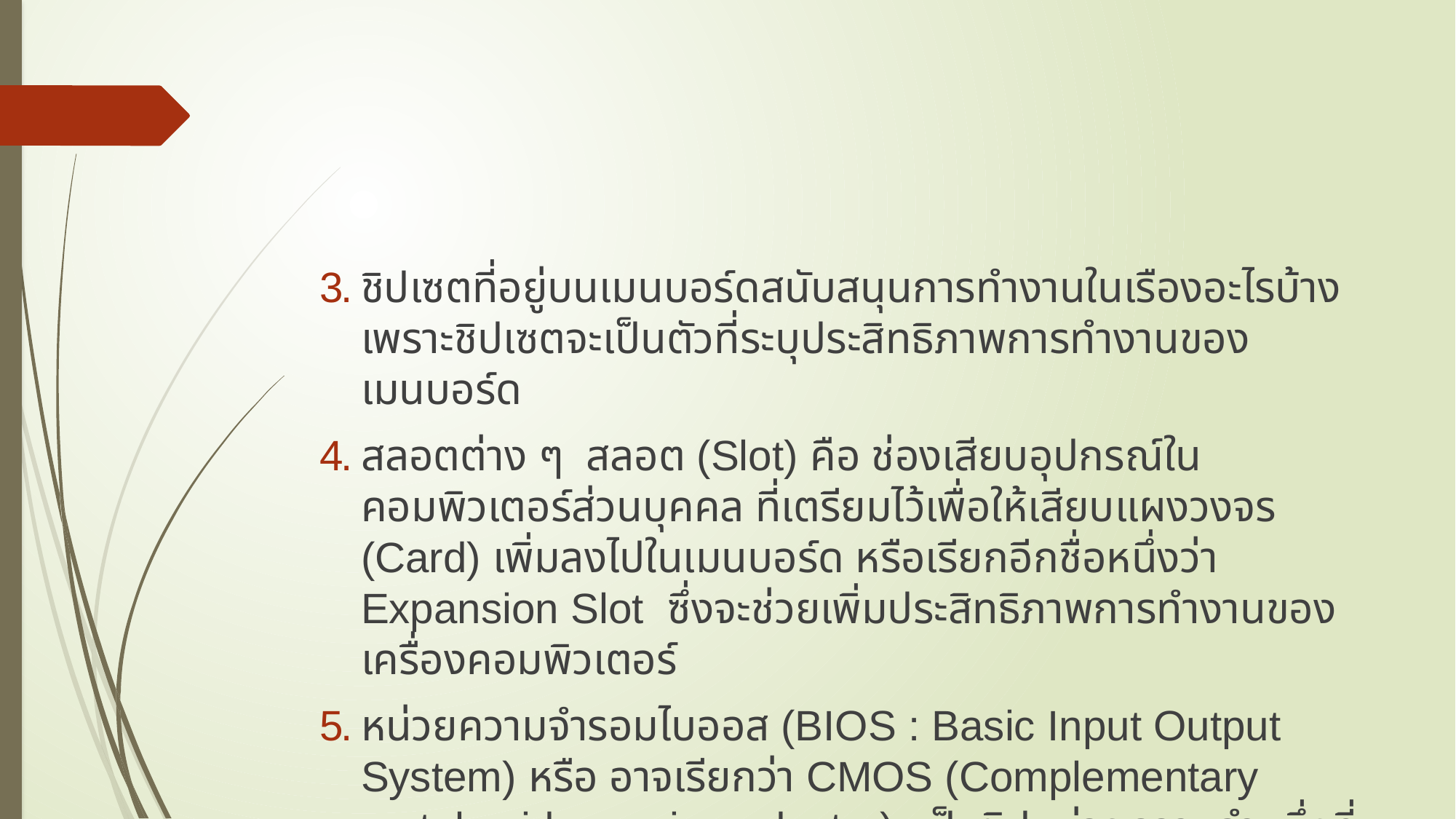

#
ชิปเซตที่อยู่บนเมนบอร์ดสนับสนุนการทำงานในเรืองอะไรบ้าง เพราะชิปเซตจะเป็นตัวที่ระบุประสิทธิภาพการทำงานของเมนบอร์ด
สลอตต่าง ๆ  สลอต (Slot) คือ ช่องเสียบอุปกรณ์ในคอมพิวเตอร์ส่วนบุคคล ที่เตรียมไว้เพื่อให้เสียบแผงวงจร (Card) เพิ่มลงไปในเมนบอร์ด หรือเรียกอีกชื่อหนึ่งว่า Expansion Slot  ซึ่งจะช่วยเพิ่มประสิทธิภาพการทำงานของเครื่องคอมพิวเตอร์
หน่วยความจำรอมไบออส (BIOS : Basic Input Output System) หรือ อาจเรียกว่า CMOS (Complementary metal oxide semi-conductor)  เป็นชิปหน่วยความจำหนึ่งที่ใช้เก็บข้อมูลและโปรแกรมที่มีขนาดเล็กซึ่งจำเป็นต่อการบูตของระบบคอมพิวเตอร์